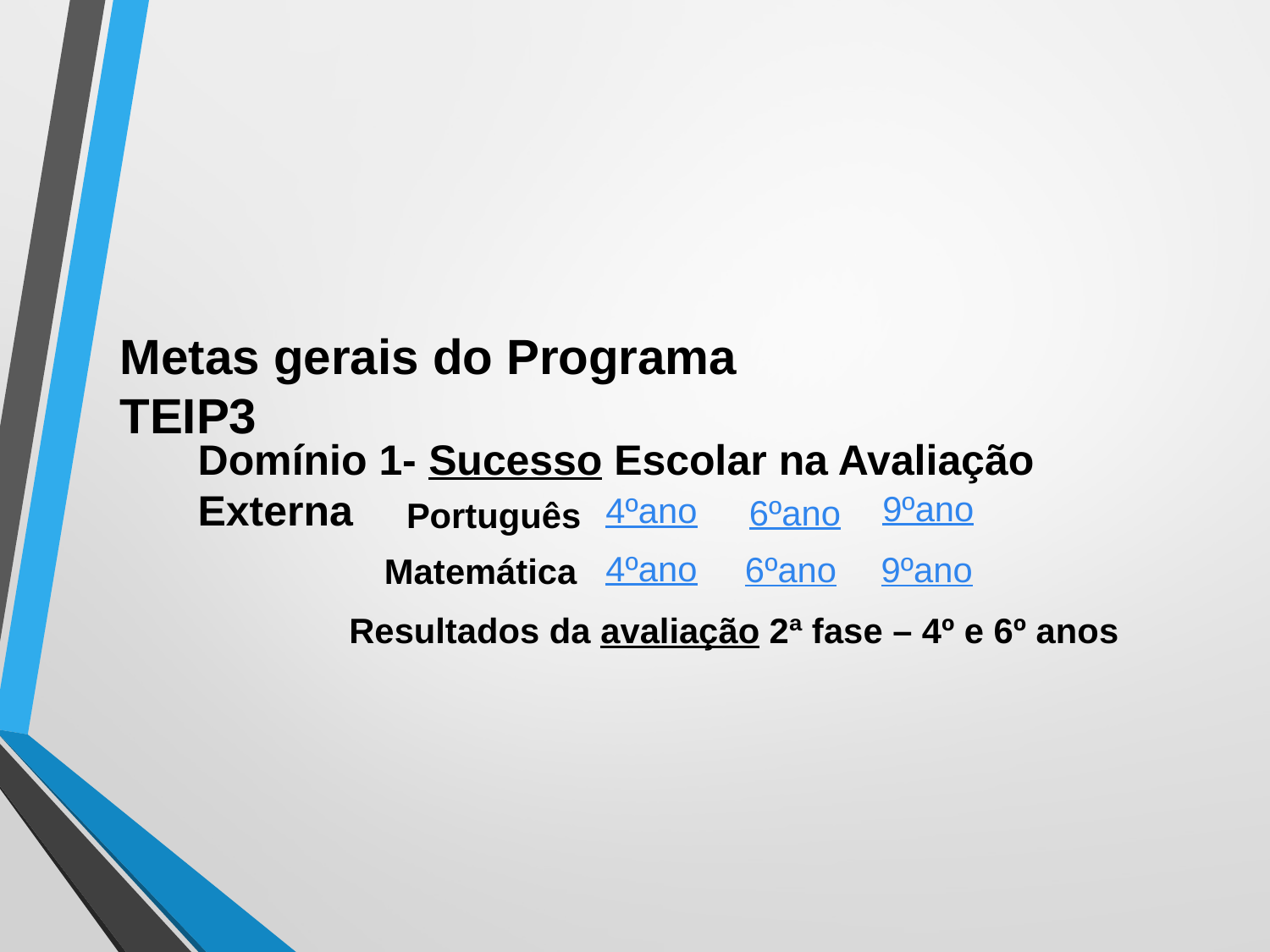

Metas gerais do Programa TEIP3
Domínio 1- Sucesso Escolar na Avaliação Externa
9ºano
4ºano
6ºano
Português
4ºano
6ºano
9ºano
Matemática
Resultados da avaliação 2ª fase – 4º e 6º anos